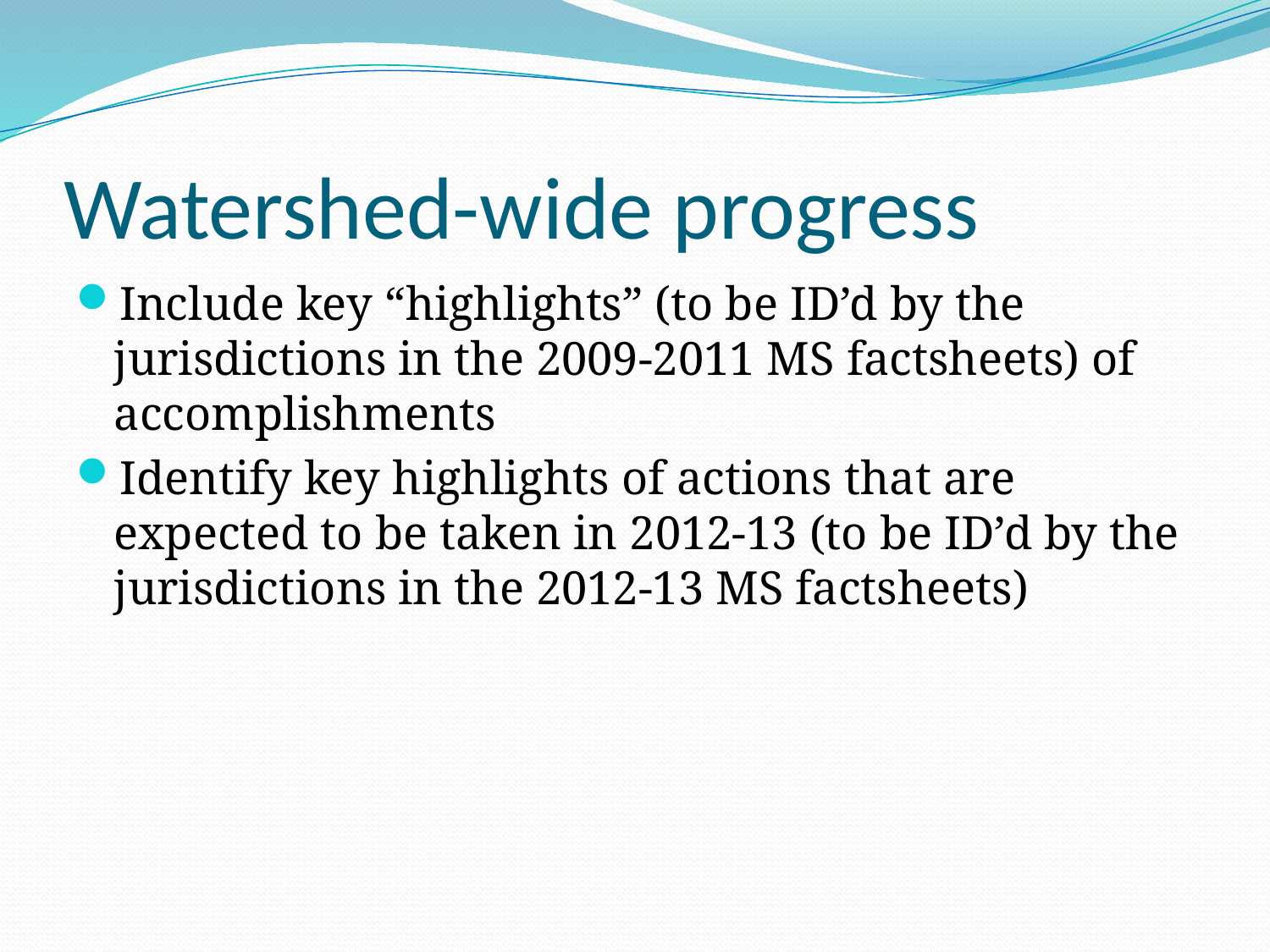

# Watershed-wide progress
Include key “highlights” (to be ID’d by the jurisdictions in the 2009-2011 MS factsheets) of accomplishments
Identify key highlights of actions that are expected to be taken in 2012-13 (to be ID’d by the jurisdictions in the 2012-13 MS factsheets)